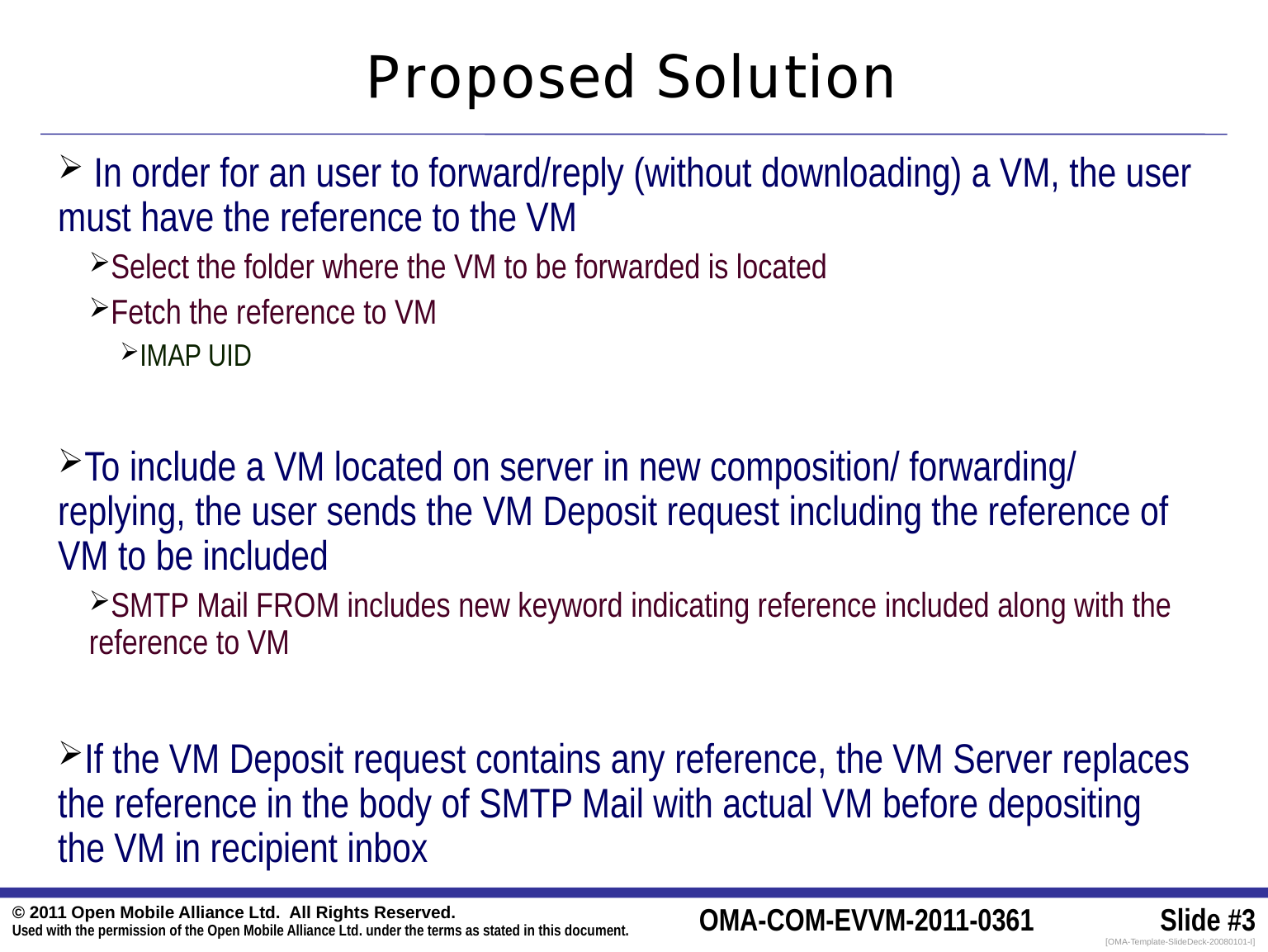

Proposed Solution
 In order for an user to forward/reply (without downloading) a VM, the user must have the reference to the VM
Select the folder where the VM to be forwarded is located
Fetch the reference to VM
IMAP UID

To include a VM located on server in new composition/ forwarding/ replying, the user sends the VM Deposit request including the reference of VM to be included
SMTP Mail FROM includes new keyword indicating reference included along with the reference to VM

If the VM Deposit request contains any reference, the VM Server replaces the reference in the body of SMTP Mail with actual VM before depositing the VM in recipient inbox